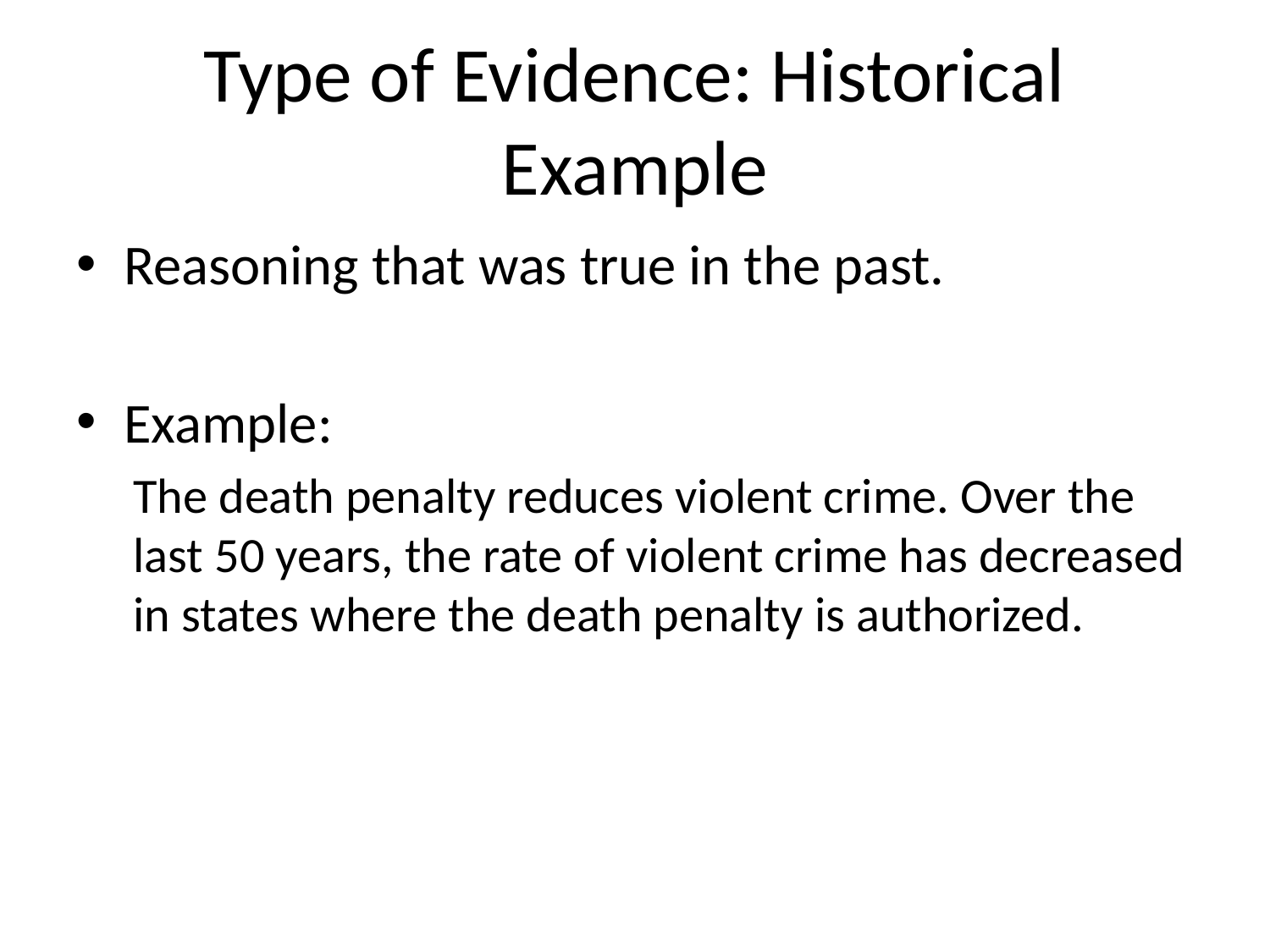

# Type of Evidence: Historical Example
Reasoning that was true in the past.

Example:
The death penalty reduces violent crime. Over the last 50 years, the rate of violent crime has decreased in states where the death penalty is authorized.